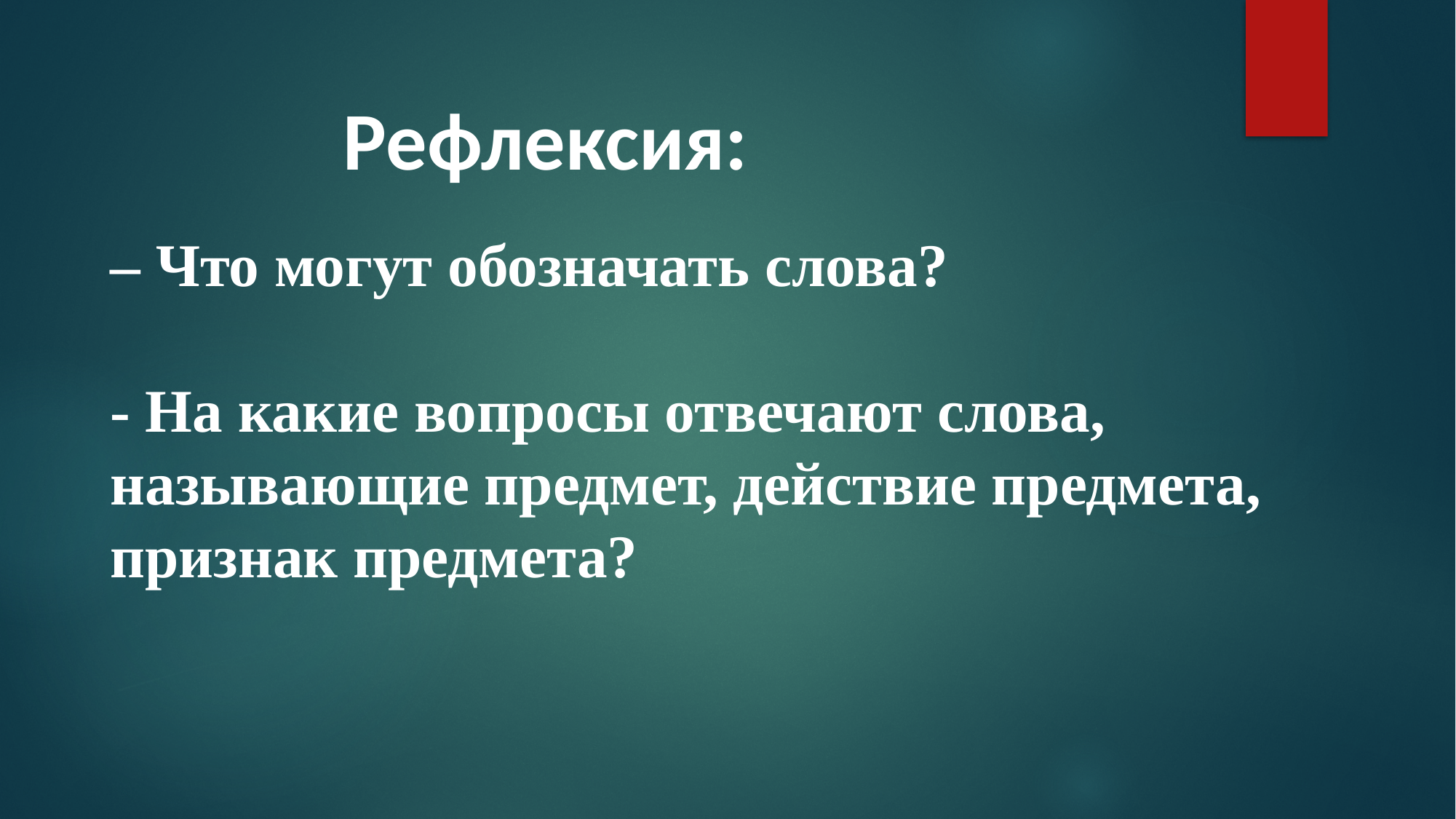

Рефлексия:
– Что могут обозначать слова?

- На какие вопросы отвечают слова, называющие предмет, действие предмета, признак предмета?